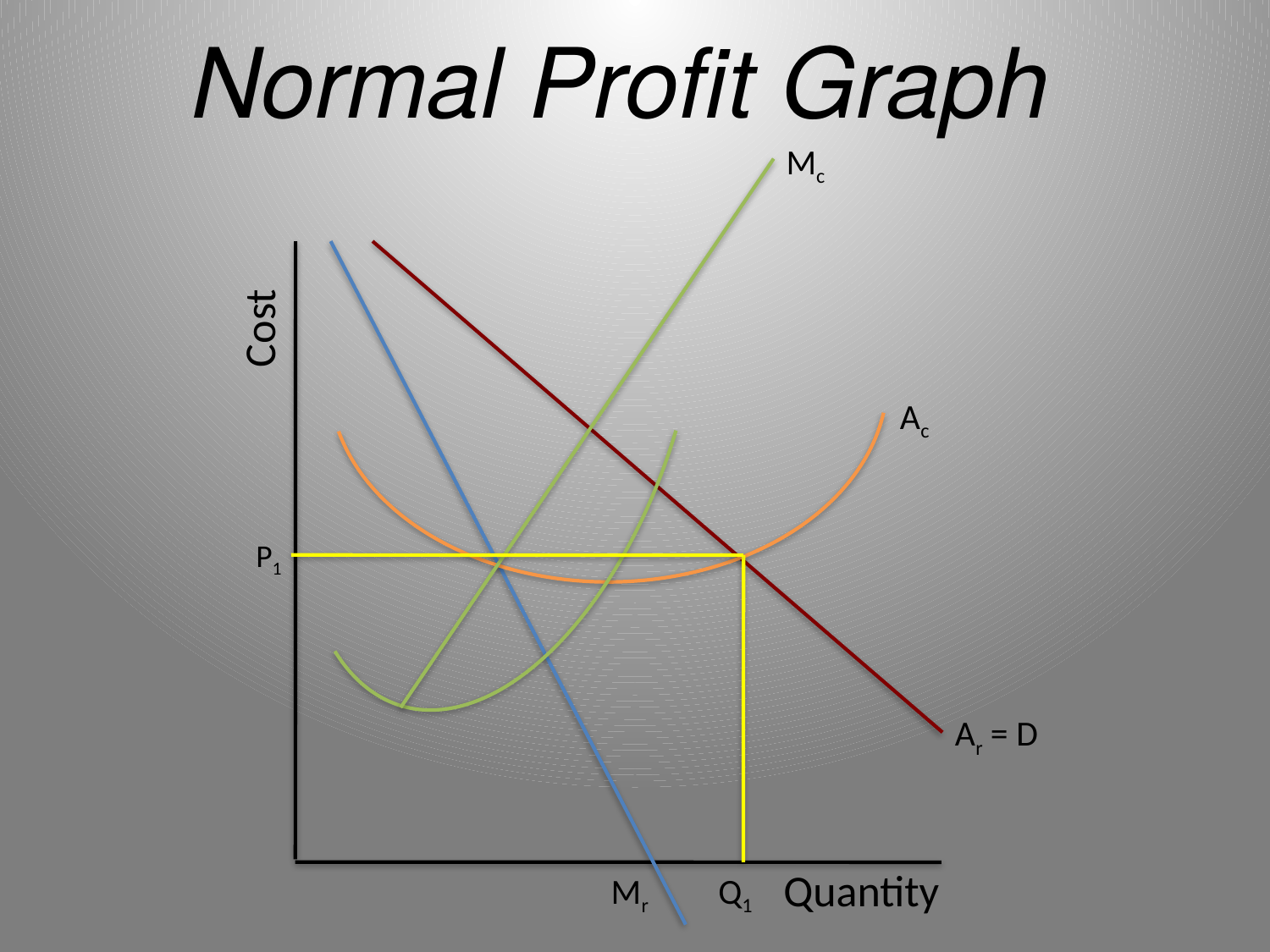

# Normal Profit Graph

Mc

Cost
Ac
P1
Ar = D
Quantity
Mr
Q1